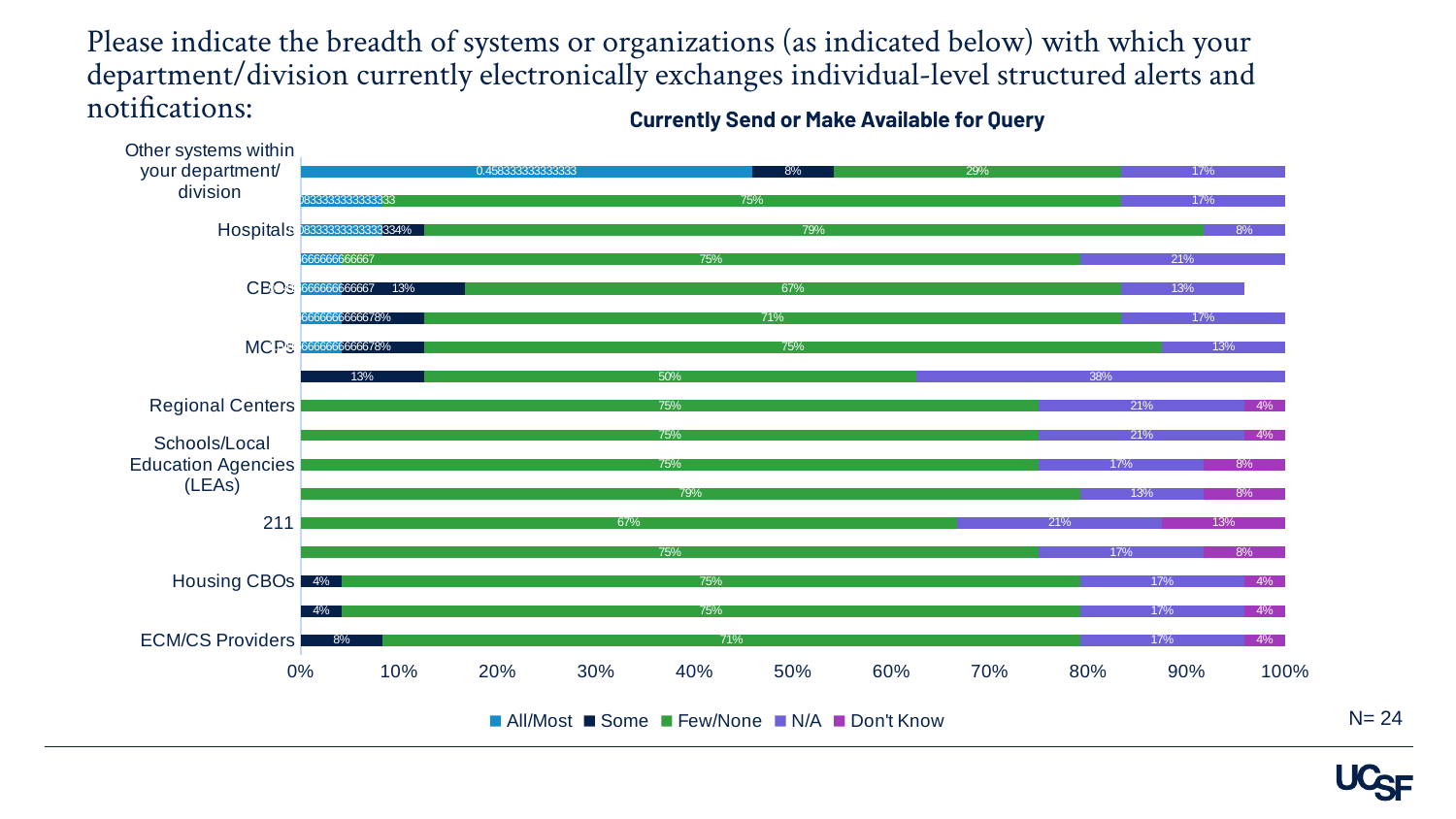

# Please indicate the breadth of systems or organizations (as indicated below) with which your department/division currently electronically exchanges individual-level structured alerts and notifications:
Currently Send or Make Available for Query

### Chart

| Category | All/Most | Some | Few/None | N/A | Don't Know |
|---|---|---|---|---|---|
| ECM/CS Providers | None | 0.08333333333333333 | 0.7083333333333334 | 0.16666666666666666 | 0.041666666666666664 |
| SS-Benefits | None | 0.041666666666666664 | 0.75 | 0.16666666666666666 | 0.041666666666666664 |
| Housing CBOs | None | 0.041666666666666664 | 0.75 | 0.16666666666666666 | 0.041666666666666664 |
| Continuum of Care (CoC) | None | None | 0.75 | 0.16666666666666666 | 0.08333333333333333 |
| 211 | None | None | 0.6666666666666666 | 0.20833333333333334 | 0.125 |
| Criminal / Legal Institutions | None | None | 0.7916666666666666 | 0.125 | 0.08333333333333333 |
| Schools/Local Education Agencies (LEAs) | None | None | 0.75 | 0.16666666666666666 | 0.08333333333333333 |
| Area Agencies on Aging | None | None | 0.75 | 0.20833333333333334 | 0.041666666666666664 |
| Regional Centers | None | None | 0.75 | 0.20833333333333334 | 0.041666666666666664 |
| County Substance Use Disorder (SUD) Services | None | 0.125 | 0.5 | 0.375 | None |
| MCPs | 0.041666666666666664 | 0.08333333333333333 | 0.75 | 0.125 | None |
| SS-County Welfare | 0.041666666666666664 | 0.08333333333333333 | 0.7083333333333334 | 0.16666666666666666 | None |
| CBOs | 0.041666666666666664 | 0.125 | 0.6666666666666666 | 0.125 | None |
| WIC | 0.041666666666666664 | None | 0.75 | 0.20833333333333334 | None |
| Hospitals | 0.08333333333333333 | 0.041666666666666664 | 0.7916666666666666 | 0.08333333333333333 | None |
| County Public Health | 0.08333333333333333 | None | 0.75 | 0.16666666666666666 | None |
| Other systems within your department/division | 0.4583333333333333 | 0.08333333333333333 | 0.2916666666666667 | 0.16666666666666666 | None |
N= 24